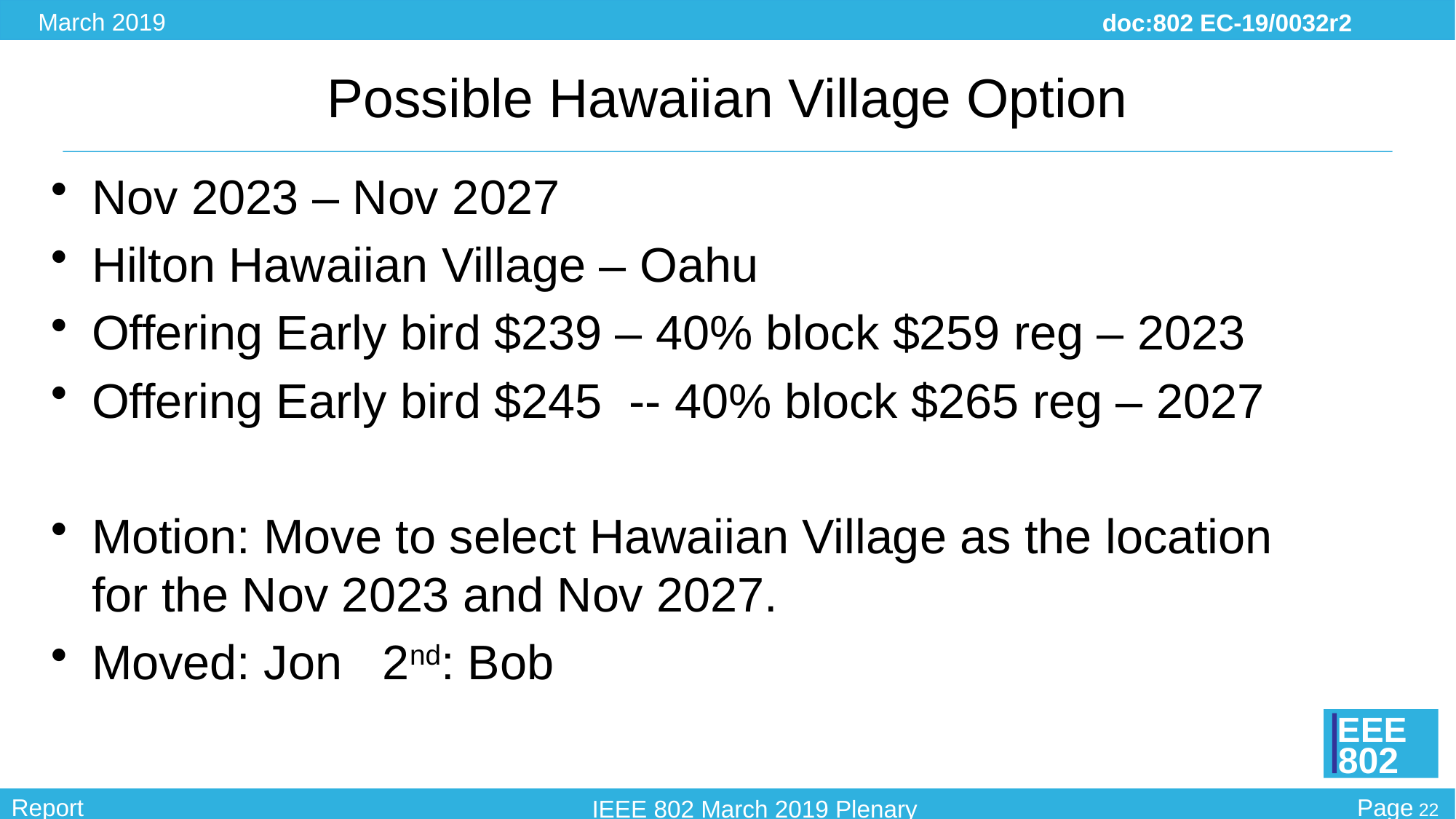

# Possible Hawaiian Village Option
Nov 2023 – Nov 2027
Hilton Hawaiian Village – Oahu
Offering Early bird $239 – 40% block $259 reg – 2023
Offering Early bird $245  -- 40% block $265 reg – 2027

Motion: Move to select Hawaiian Village as the location for the Nov 2023 and Nov 2027.
Moved: Jon   2nd: Bob